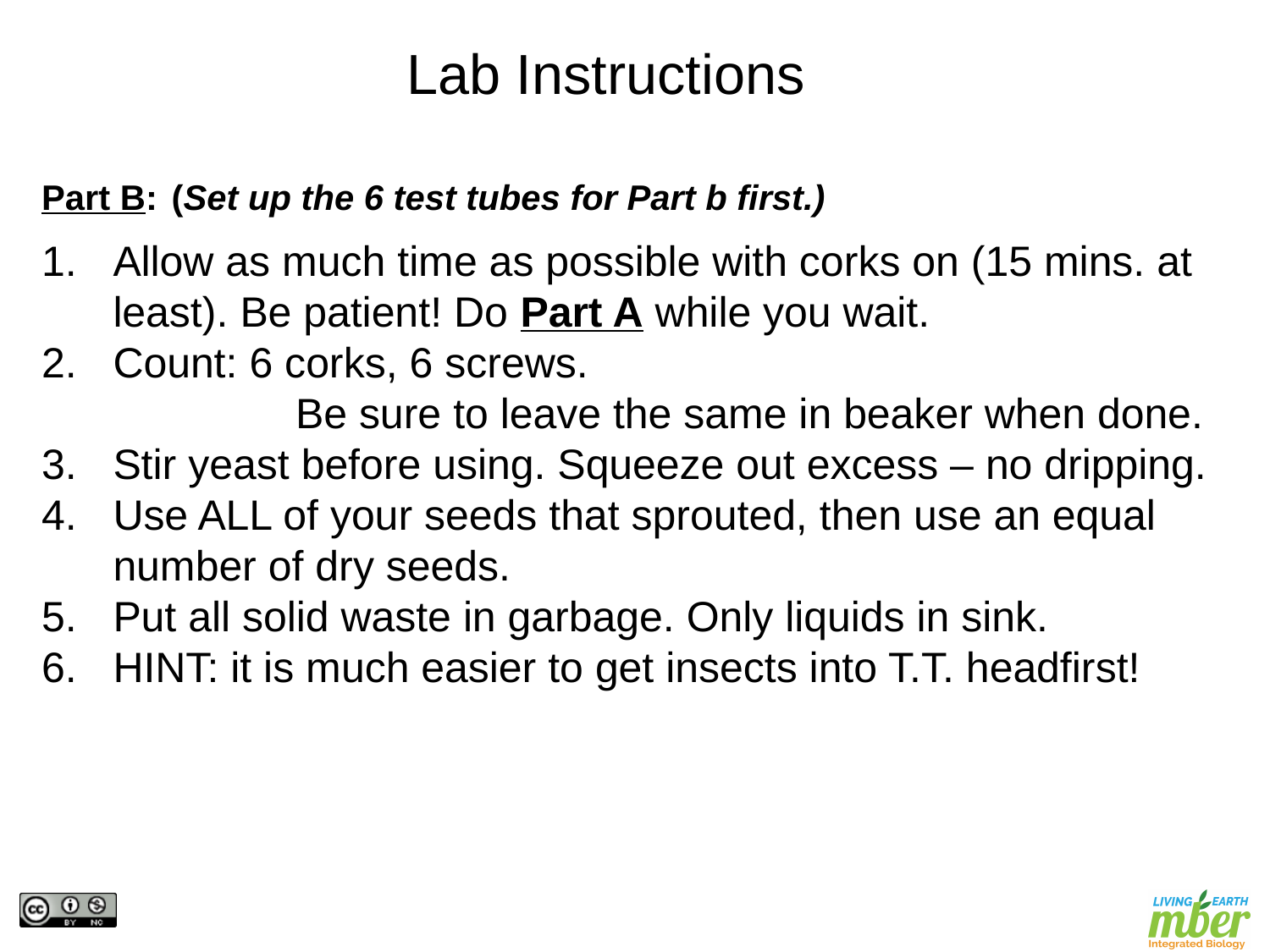

Lab Instructions
Part B:  (Set up the 6 test tubes for Part b first.)

Allow as much time as possible with corks on (15 mins. at least). Be patient! Do Part A while you wait.
Count: 6 corks, 6 screws.
		Be sure to leave the same in beaker when done.
Stir yeast before using. Squeeze out excess – no dripping.
Use ALL of your seeds that sprouted, then use an equal number of dry seeds.
Put all solid waste in garbage. Only liquids in sink.
HINT: it is much easier to get insects into T.T. headfirst!